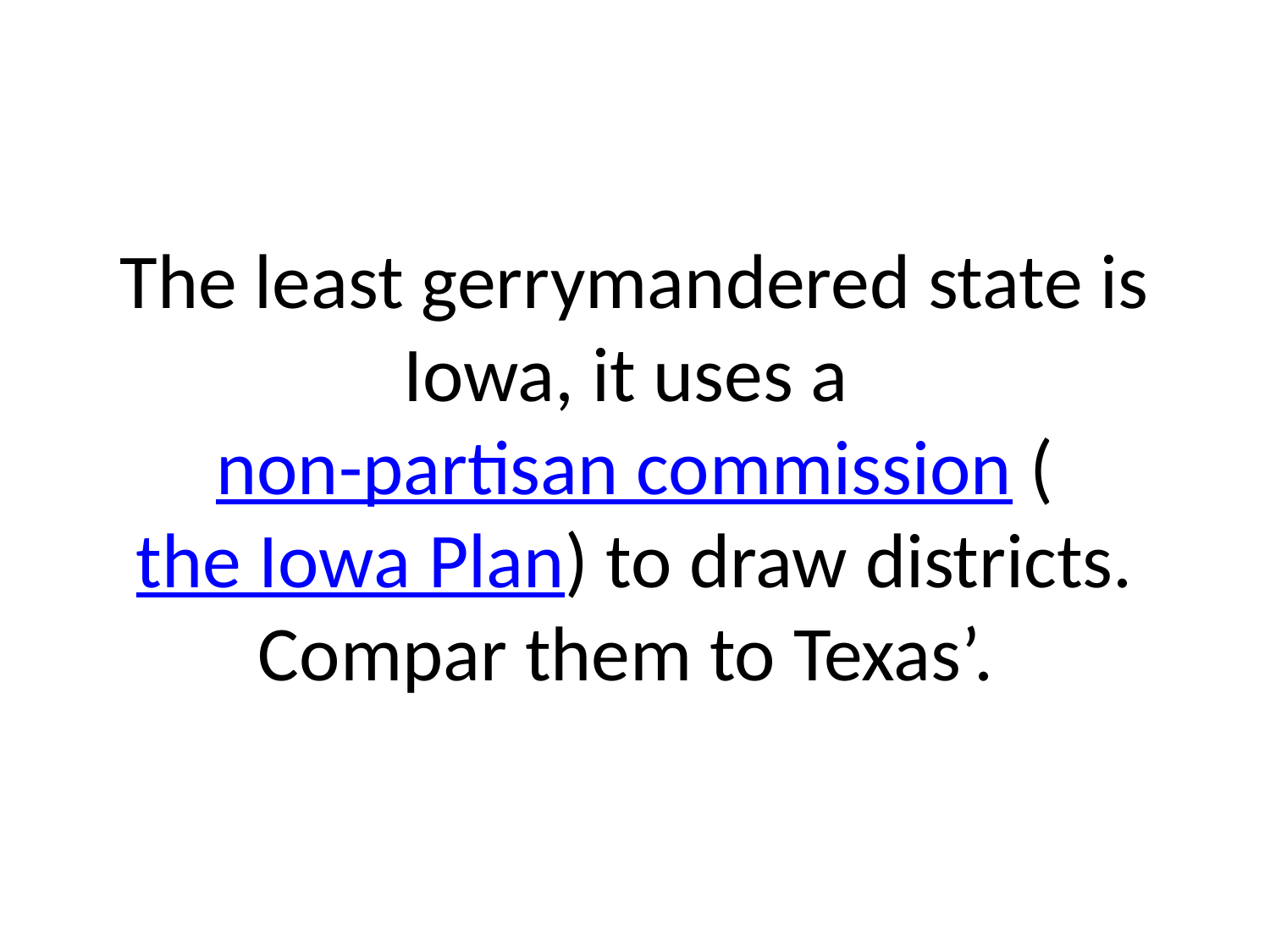

# The least gerrymandered state is Iowa, it uses a non-partisan commission (the Iowa Plan) to draw districts. Compar them to Texas’.